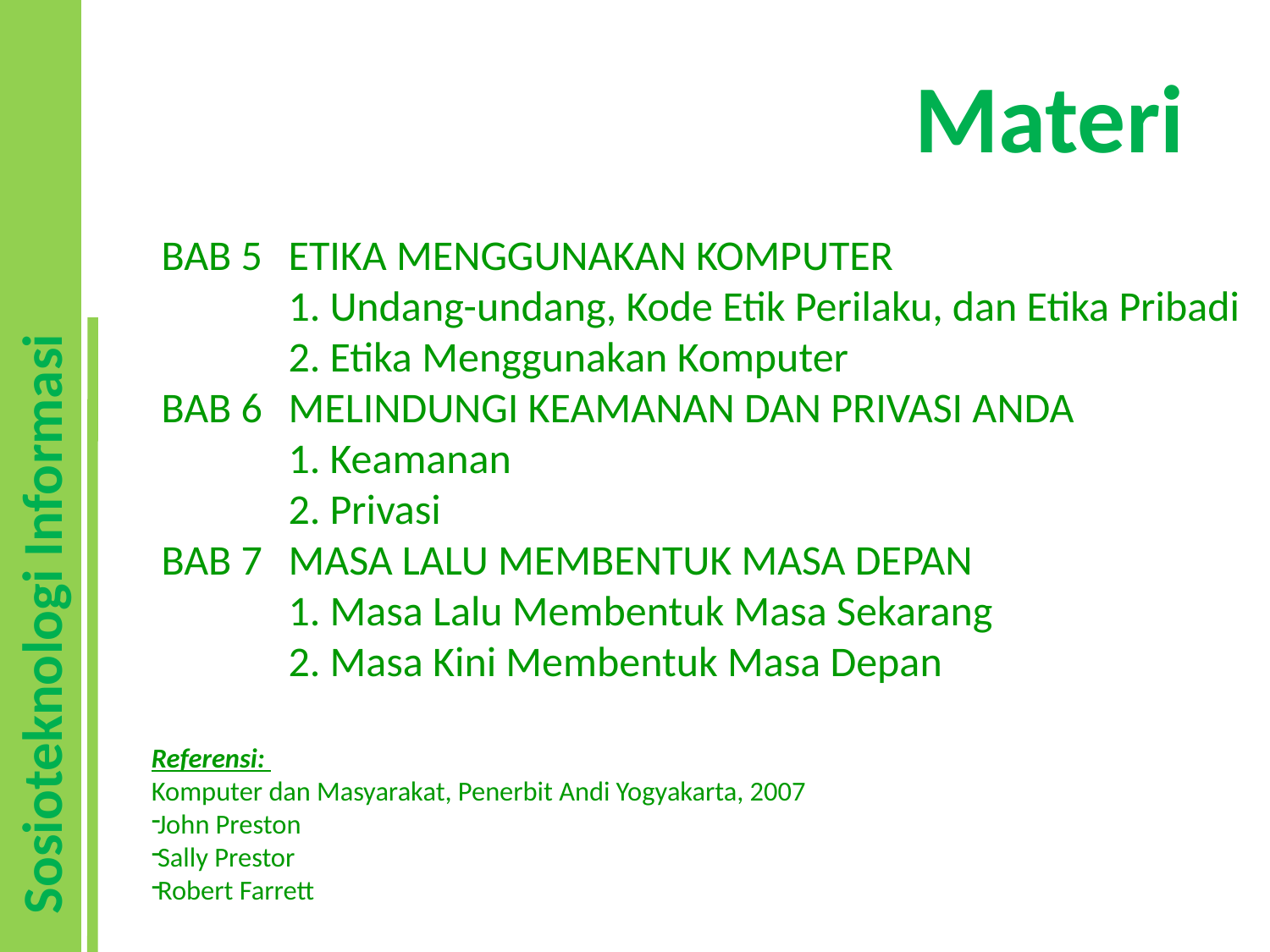

# Materi
BAB 5 	ETIKA MENGGUNAKAN KOMPUTER
	1. Undang-undang, Kode Etik Perilaku, dan Etika Pribadi
	2. Etika Menggunakan Komputer
BAB 6 	MELINDUNGI KEAMANAN DAN PRIVASI ANDA
	1. Keamanan
	2. Privasi
BAB 7 	MASA LALU MEMBENTUK MASA DEPAN
	1. Masa Lalu Membentuk Masa Sekarang
	2. Masa Kini Membentuk Masa Depan
Referensi:
Komputer dan Masyarakat, Penerbit Andi Yogyakarta, 2007
John Preston
Sally Prestor
Robert Farrett